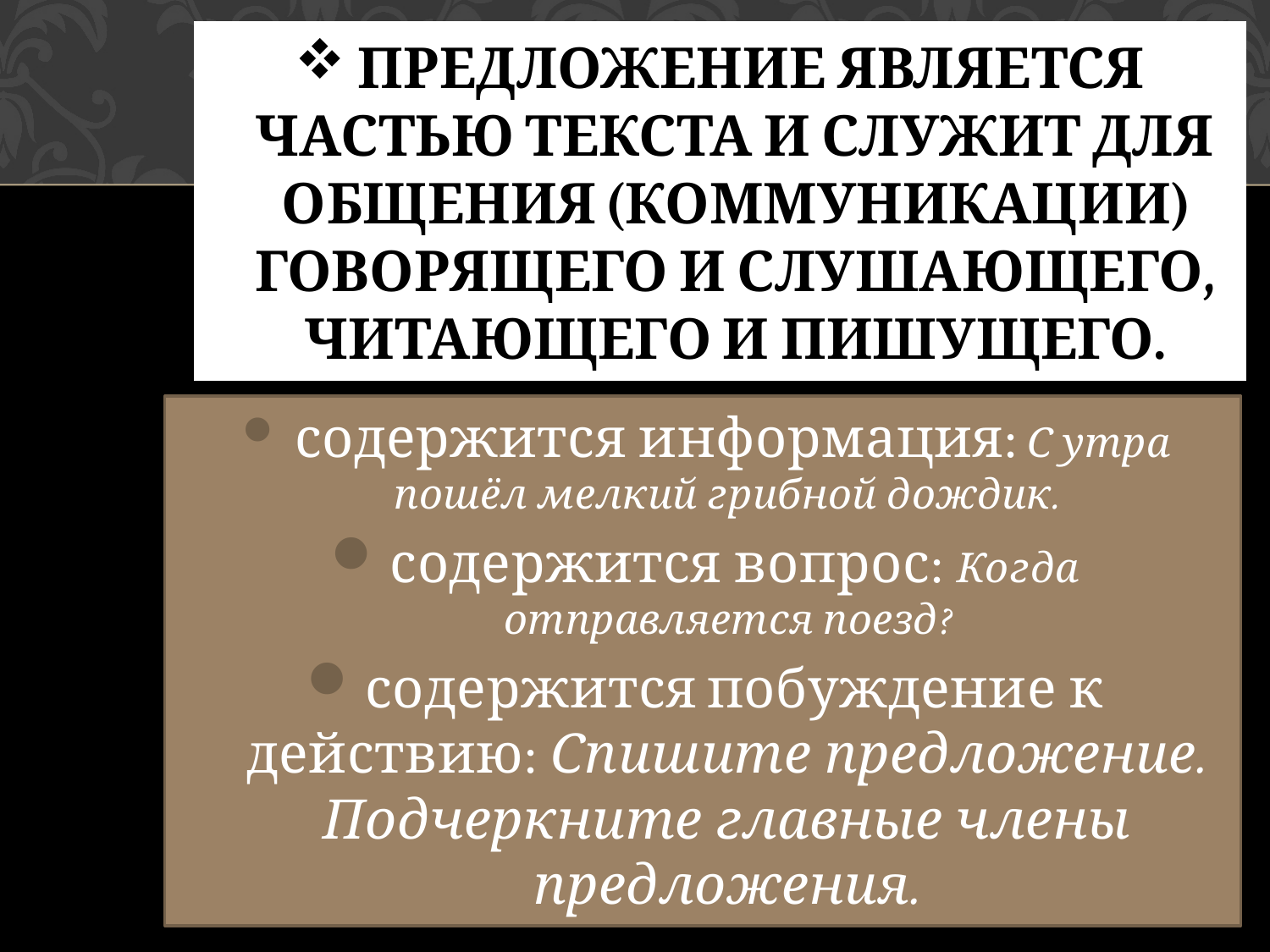

# Предложение является частью текста и служит для общения (коммуникации) говорящего и слушающего, читающего и пишущего.
 содержится информация: С утра пошёл мелкий грибной дождик.
содержится вопрос: Когда отправляется поезд?
содержится побуждение к действию: Спишите предложение. Подчеркните главные члены предложения.